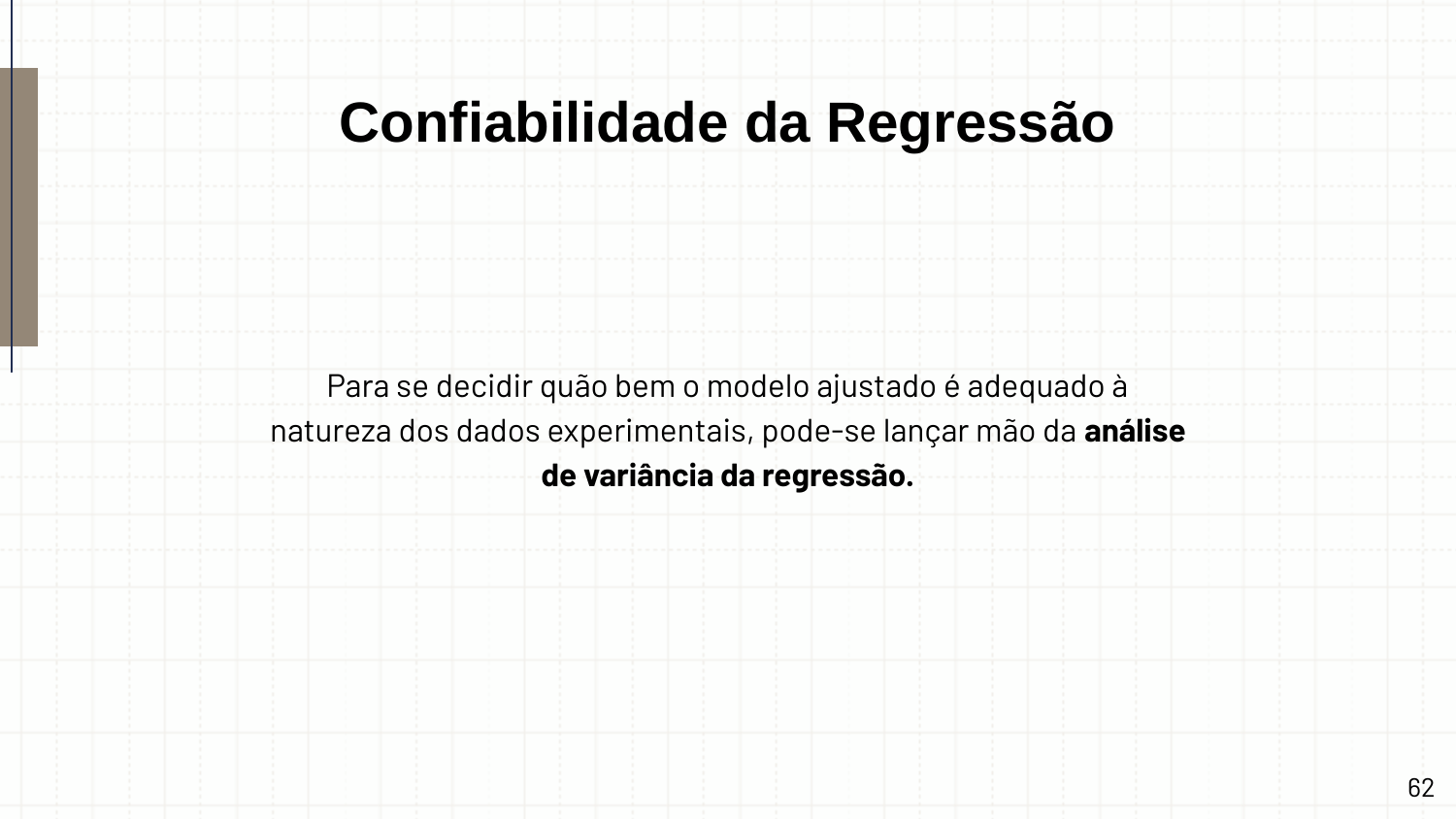

# Confiabilidade da Regressão

Para se decidir quão bem o modelo ajustado é adequado à natureza dos dados experimentais, pode-se lançar mão da análise de variância da regressão.

62